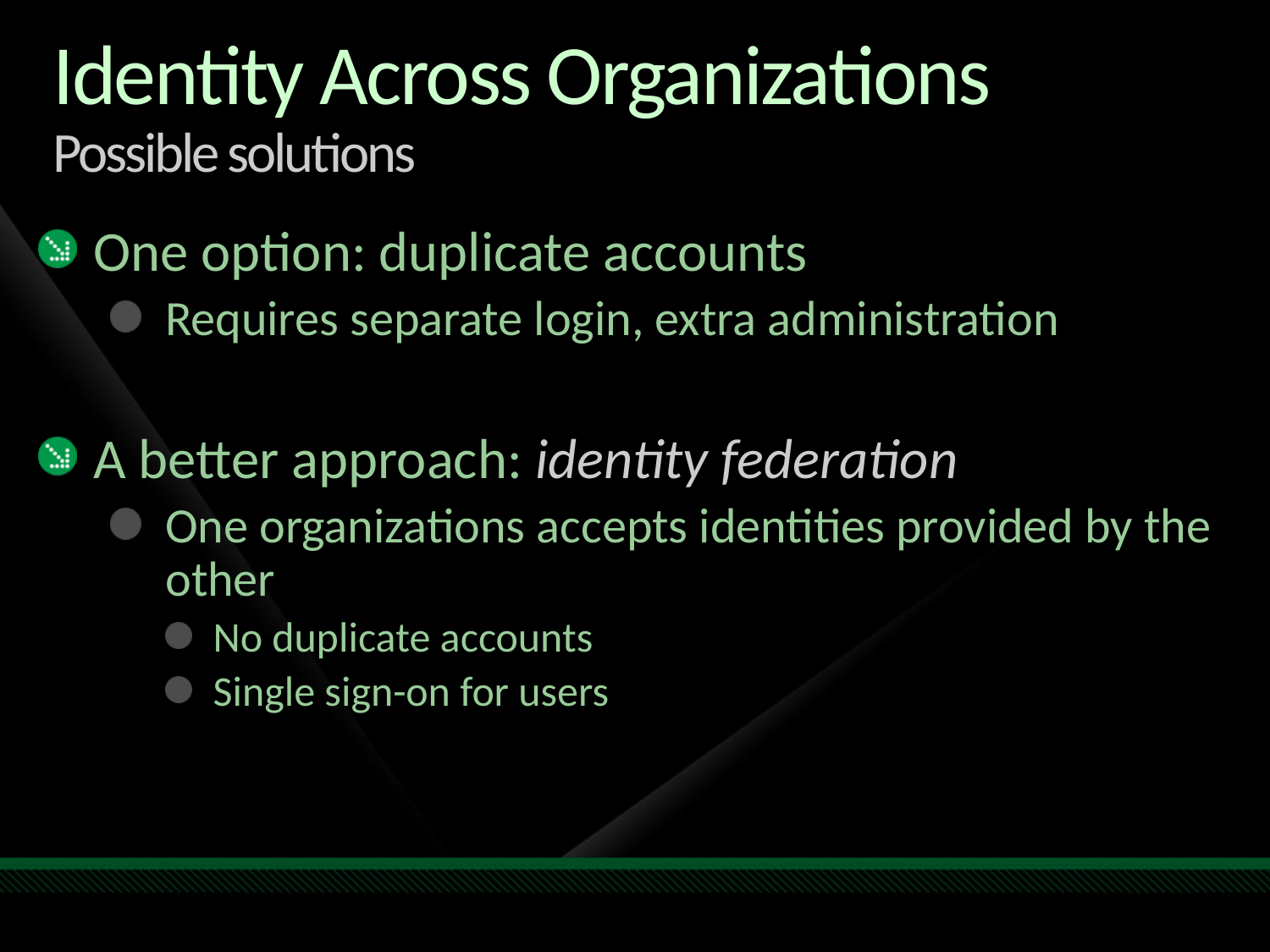

# Identity Across Organizations Possible solutions
One option: duplicate accounts
Requires separate login, extra administration

A better approach: identity federation
One organizations accepts identities provided by the other
No duplicate accounts
Single sign-on for users